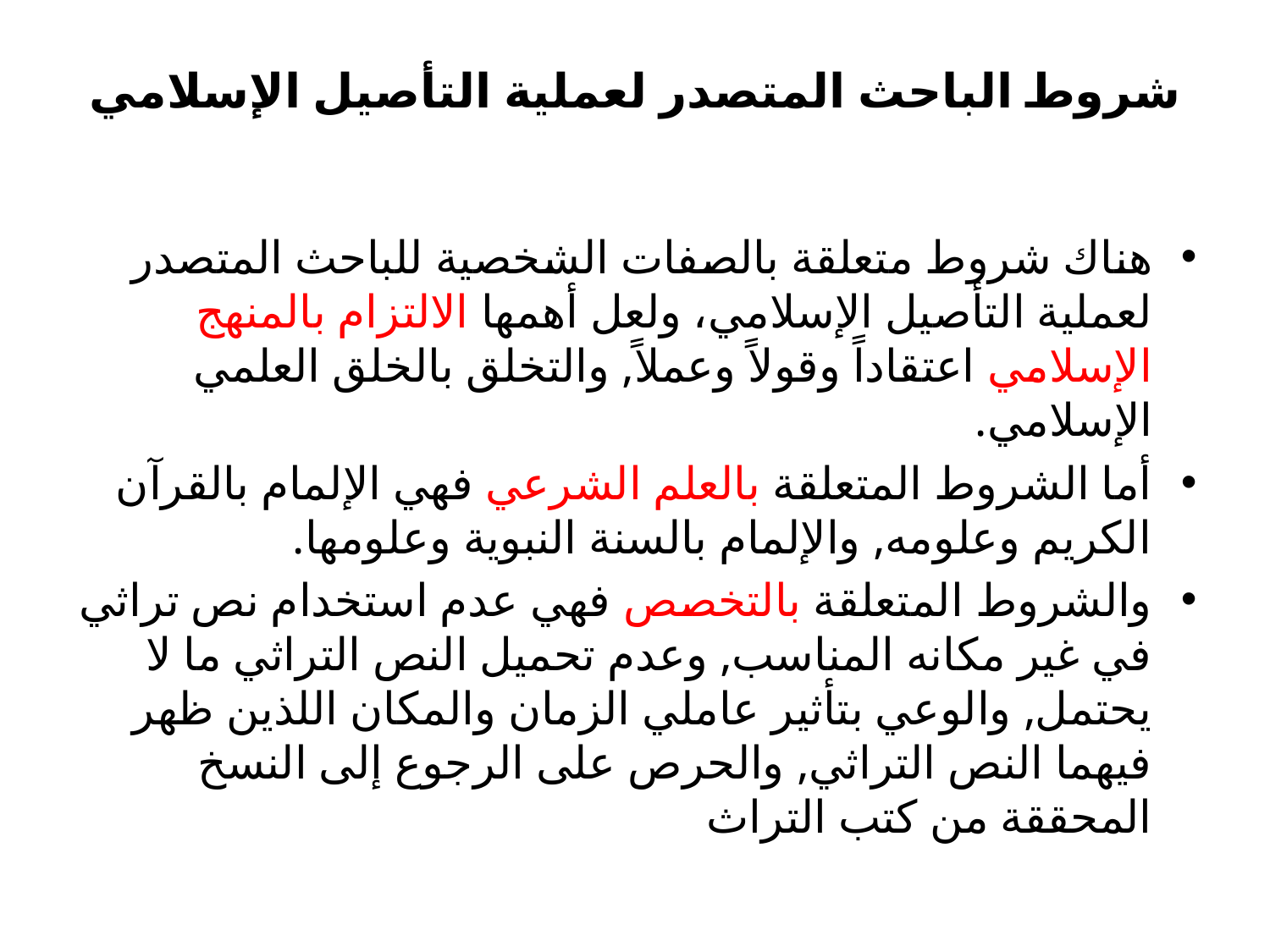

# شروط الباحث المتصدر لعملية التأصيل الإسلامي
هناك شروط متعلقة بالصفات الشخصية للباحث المتصدر لعملية التأصيل الإسلامي، ولعل أهمها الالتزام بالمنهج الإسلامي اعتقاداً وقولاً وعملاً, والتخلق بالخلق العلمي الإسلامي.
أما الشروط المتعلقة بالعلم الشرعي فهي الإلمام بالقرآن الكريم وعلومه, والإلمام بالسنة النبوية وعلومها.
والشروط المتعلقة بالتخصص فهي عدم استخدام نص تراثي في غير مكانه المناسب, وعدم تحميل النص التراثي ما لا يحتمل, والوعي بتأثير عاملي الزمان والمكان اللذين ظهر فيهما النص التراثي, والحرص على الرجوع إلى النسخ المحققة من كتب التراث